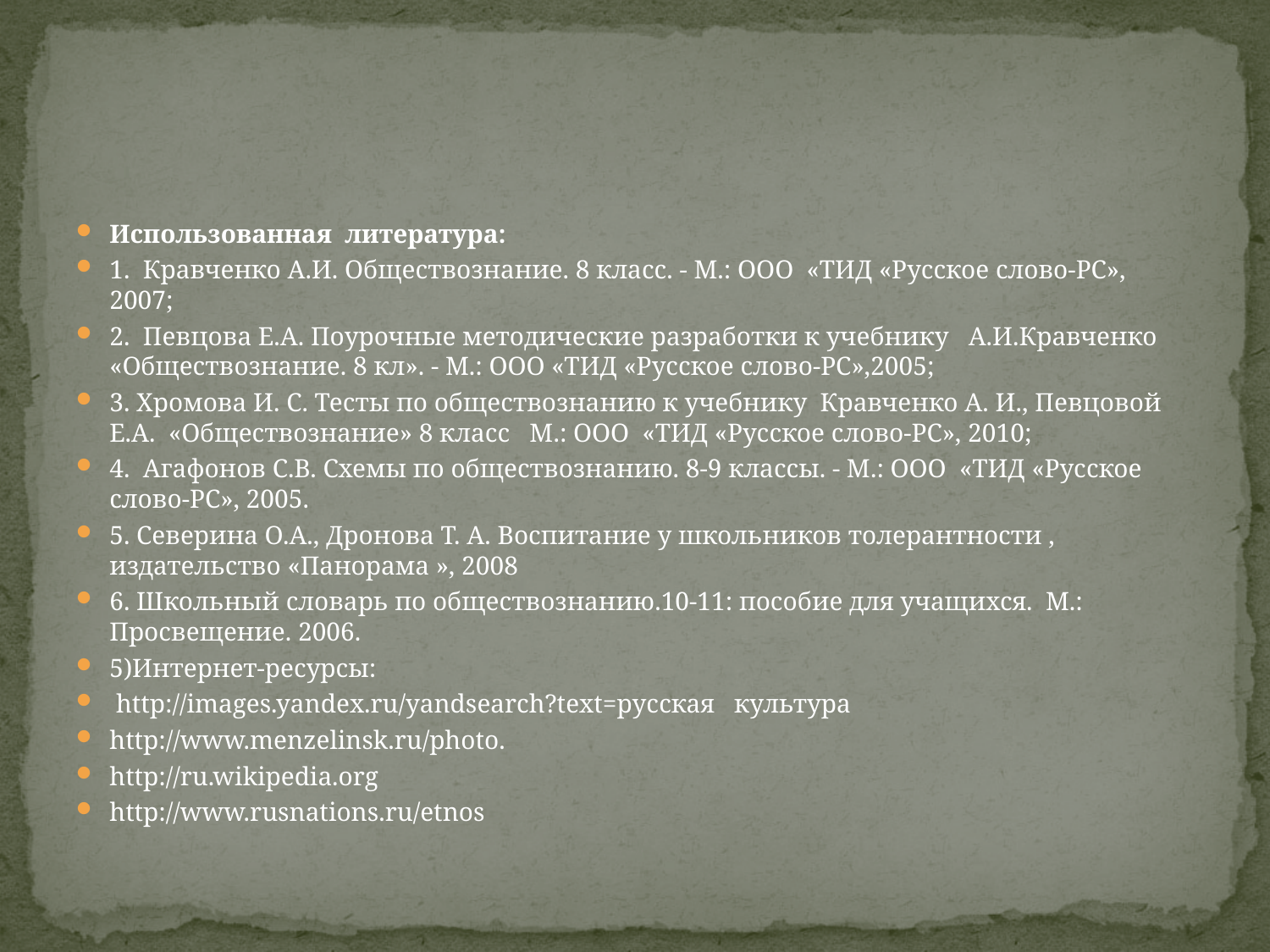

#
Использованная  литература:
1.  Кравченко А.И. Обществознание. 8 класс. - М.: ООО  «ТИД «Русское слово-РС», 2007;
2.  Певцова Е.А. Поурочные методические разработки к учебнику   А.И.Кравченко «Обществознание. 8 кл». - М.: ООО «ТИД «Русское слово-РС»,2005;
3. Хромова И. С. Тесты по обществознанию к учебнику  Кравченко А. И., Певцовой Е.А.  «Обществознание» 8 класс   М.: ООО  «ТИД «Русское слово-РС», 2010;
4.  Агафонов С.В. Схемы по обществознанию. 8-9 классы. - М.: ООО  «ТИД «Русское слово-РС», 2005.
5. Северина О.А., Дронова Т. А. Воспитание у школьников толерантности , издательство «Панорама », 2008
6. Школьный словарь по обществознанию.10-11: пособие для учащихся.  М.: Просвещение. 2006.
5)Интернет-ресурсы:
 http://images.yandex.ru/yandsearch?text=русская   культура
http://www.menzelinsk.ru/photo.
http://ru.wikipedia.org
http://www.rusnations.ru/etnos